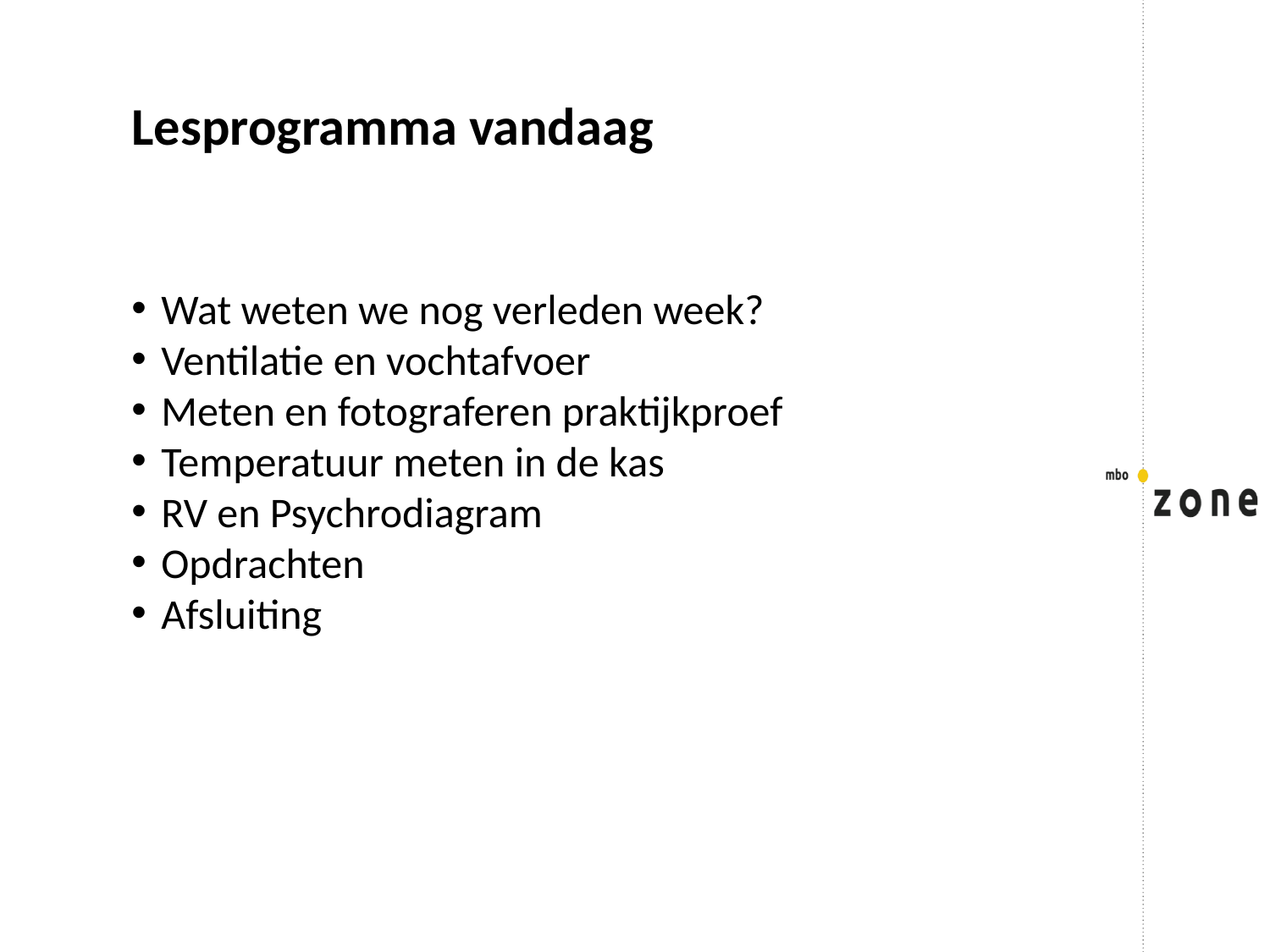

Lesprogramma vandaag
Wat weten we nog verleden week?
Ventilatie en vochtafvoer
Meten en fotograferen praktijkproef
Temperatuur meten in de kas
RV en Psychrodiagram
Opdrachten
Afsluiting